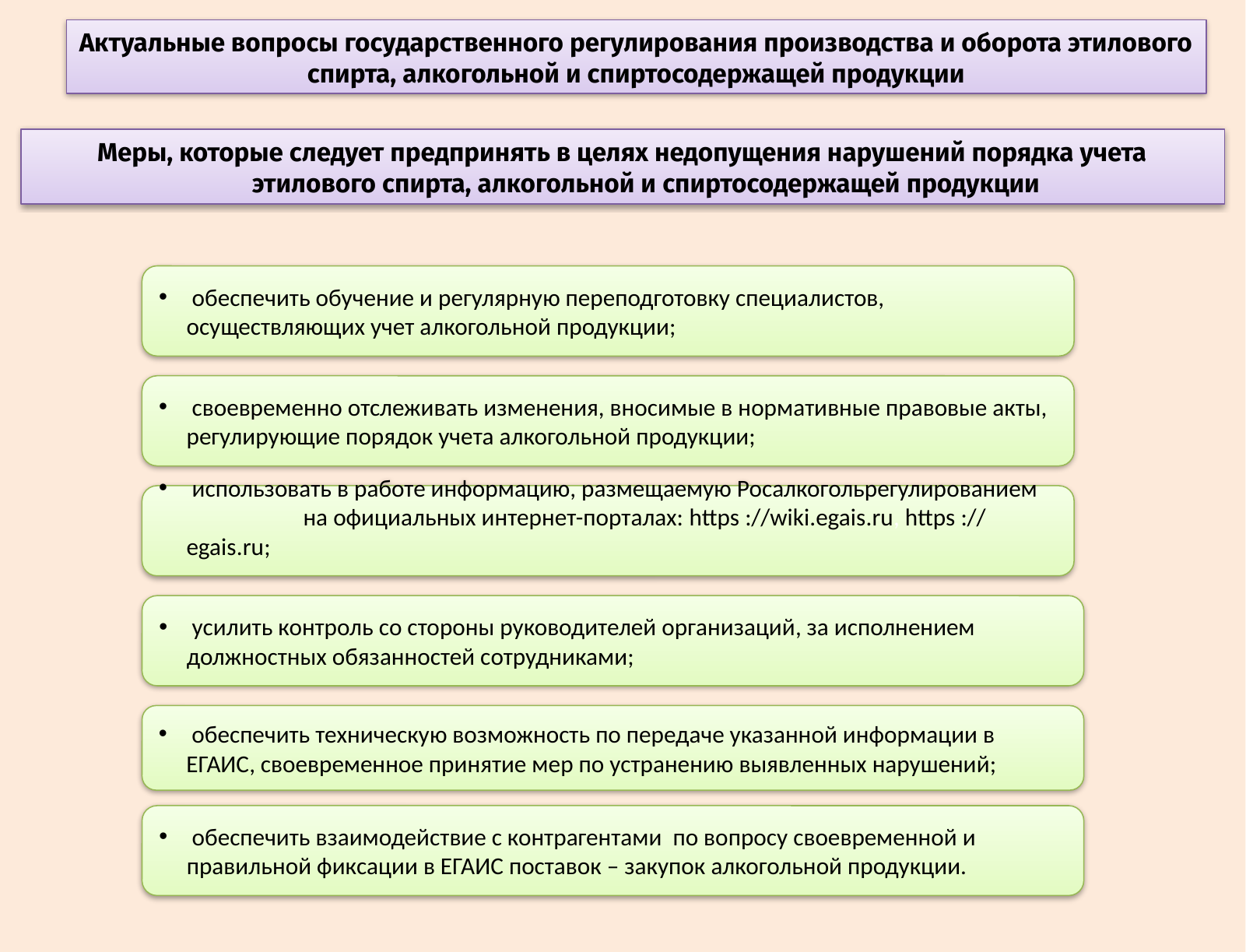

Актуальные вопросы государственного регулирования производства и оборота этилового спирта, алкогольной и спиртосодержащей продукции
Меры, которые следует предпринять в целях недопущения нарушений порядка учета этилового спирта, алкогольной и спиртосодержащей продукции

 обеспечить обучение и регулярную переподготовку специалистов, осуществляющих учет алкогольной продукции;
 своевременно отслеживать изменения, вносимые в нормативные правовые акты, регулирующие порядок учета алкогольной продукции;
 использовать в работе информацию, размещаемую Росалкогольрегулированием	на официальных интернет-порталах: https ://wiki.egais.ru, https :// egais.ru;

 усилить контроль со стороны руководителей организаций, за исполнением должностных обязанностей сотрудниками;
 обеспечить техническую возможность по передаче указанной информации в ЕГАИС, своевременное принятие мер по устранению выявленных нарушений;
 обеспечить взаимодействие с контрагентами  по вопросу своевременной и правильной фиксации в ЕГАИС поставок – закупок алкогольной продукции.